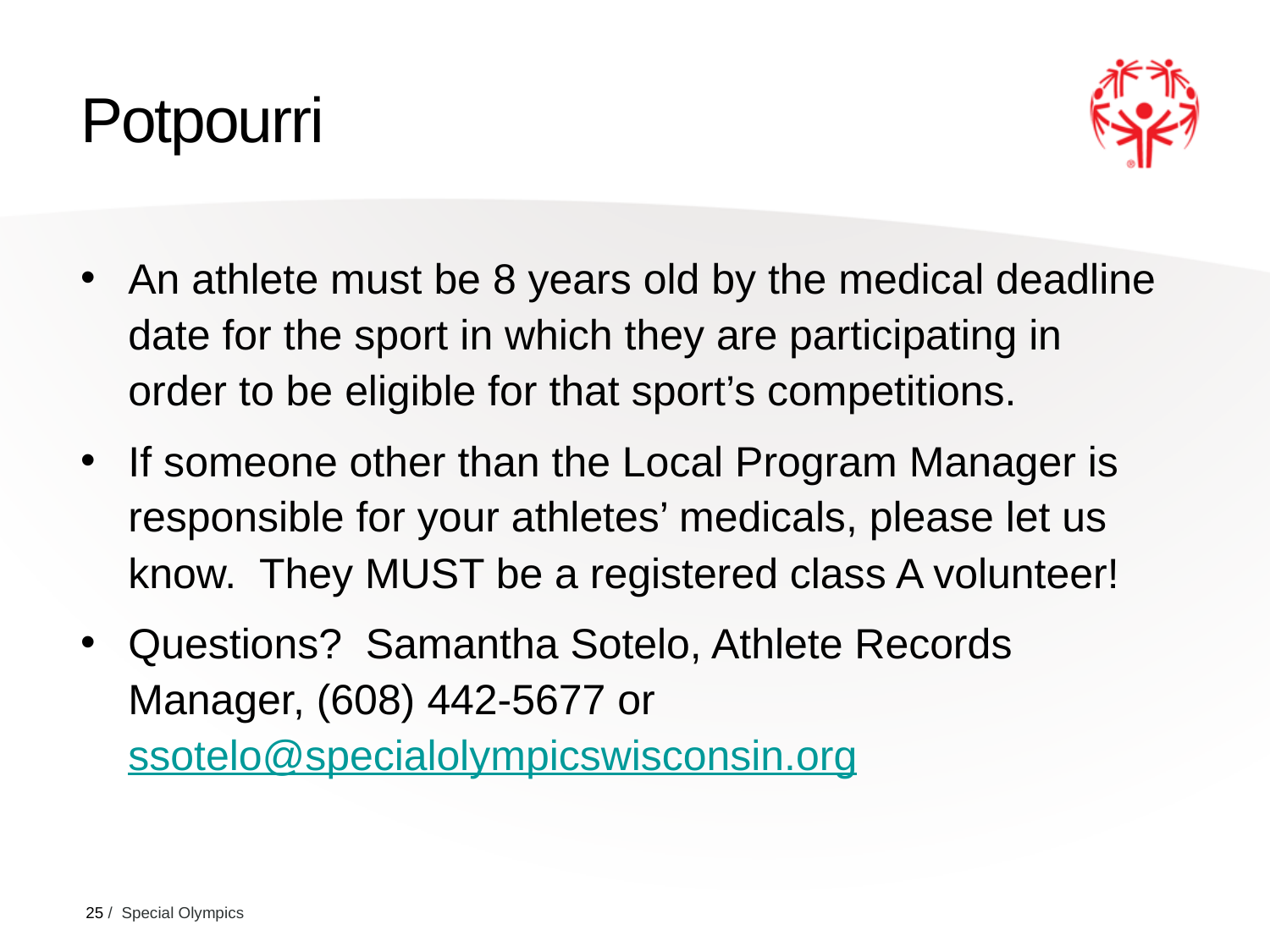

# Potpourri
An athlete must be 8 years old by the medical deadline date for the sport in which they are participating in order to be eligible for that sport’s competitions.
If someone other than the Local Program Manager is responsible for your athletes’ medicals, please let us know.  They MUST be a registered class A volunteer!
Questions?  Samantha Sotelo, Athlete Records Manager, (608) 442-5677 or ssotelo@specialolympicswisconsin.org

25 /  Special Olympics